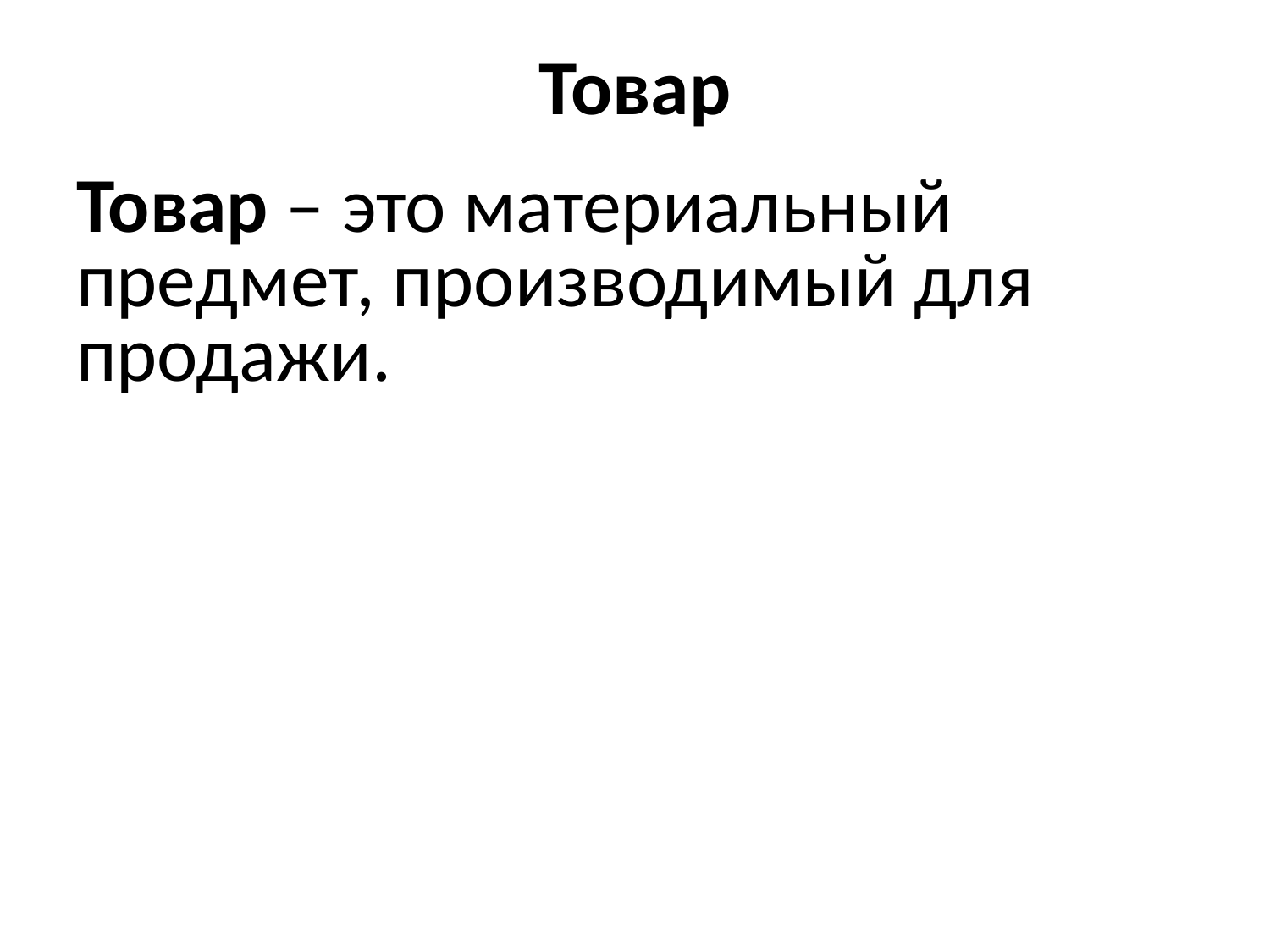

# Товар
Товар – это материальный предмет, производимый для продажи.